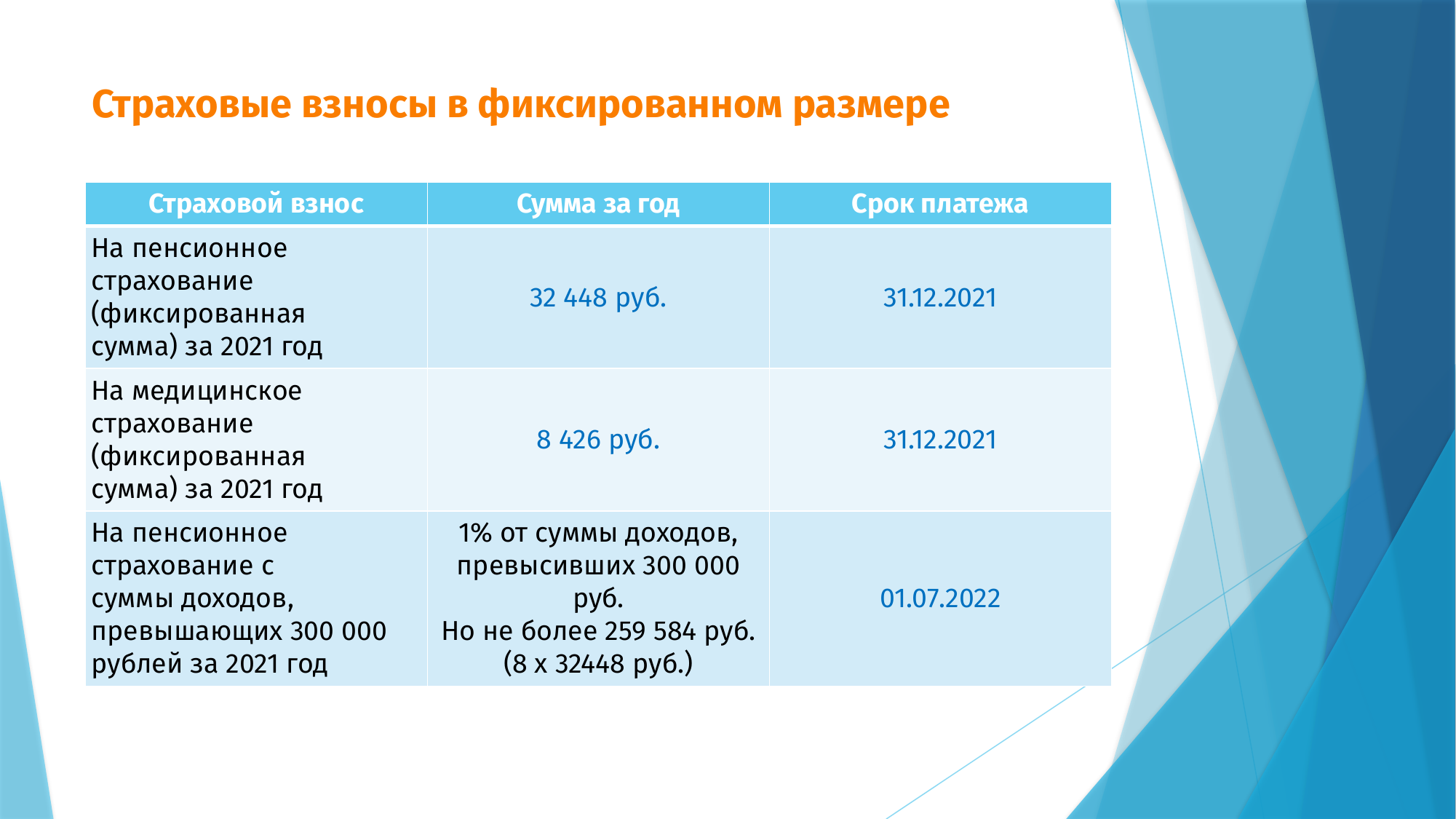

# Страховые взносы в фиксированном размере
| Страховой взнос | Сумма за год | Срок платежа |
| --- | --- | --- |
| На пенсионное страхование  (фиксированная сумма) за 2021 год | 32 448 руб. | 31.12.2021 |
| На медицинское страхование (фиксированная сумма) за 2021 год | 8 426 руб. | 31.12.2021 |
| На пенсионное страхование с суммы доходов, превышающих 300 000 рублей за 2021 год | 1% от суммы доходов, превысивших 300 000 руб. Но не более 259 584 руб. (8 х 32448 руб.) | 01.07.2022 |